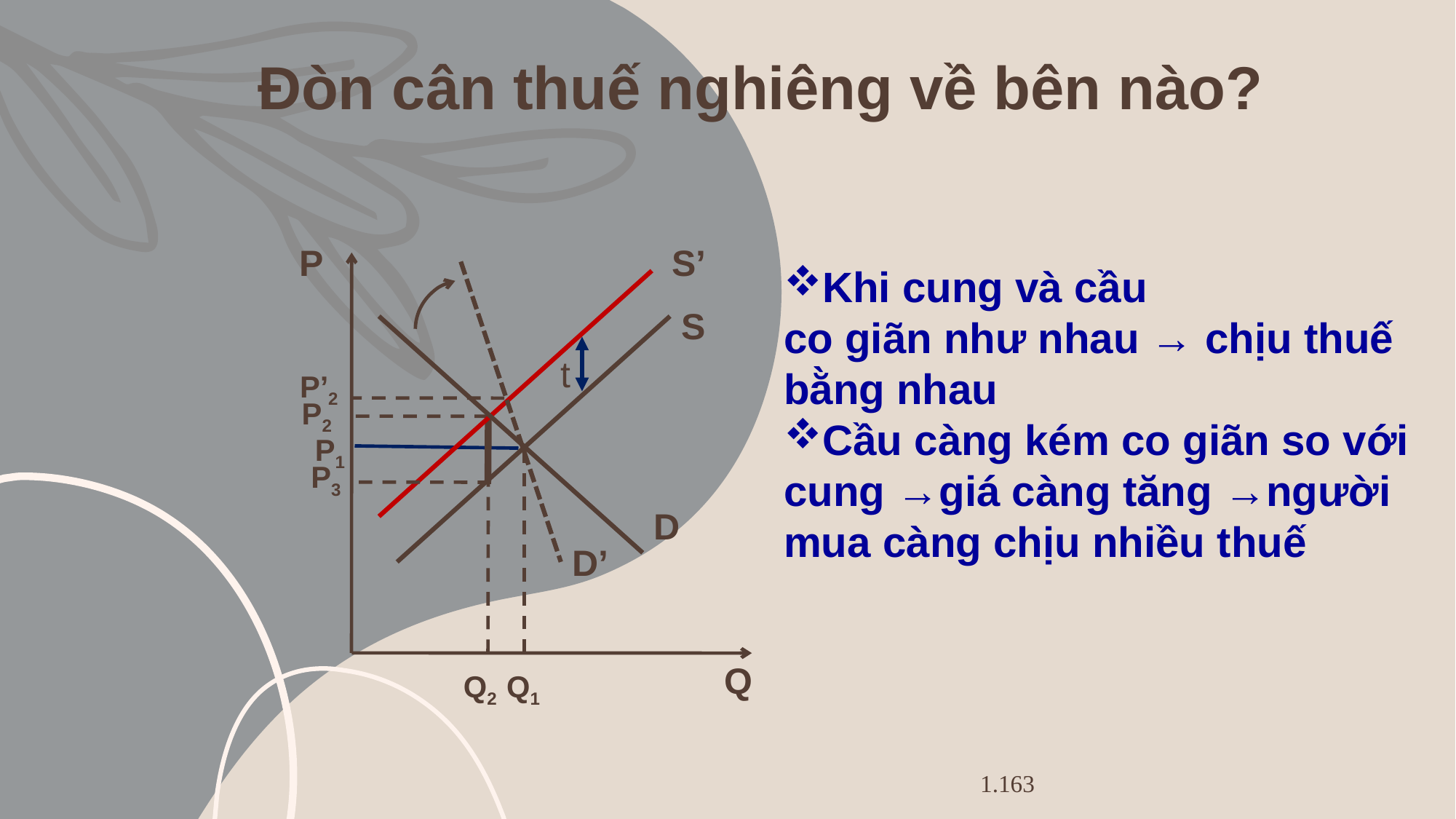

# Đòn cân thuế nghiêng về bên nào?
P
S
D
Q
Q1
S’
t
P2
Q2
D’
P’2

Khi cung và cầu
co giãn như nhau → chịu thuế bằng nhau
Cầu càng kém co giãn so với cung →giá càng tăng →người mua càng chịu nhiều thuế

P1
P3
1.163